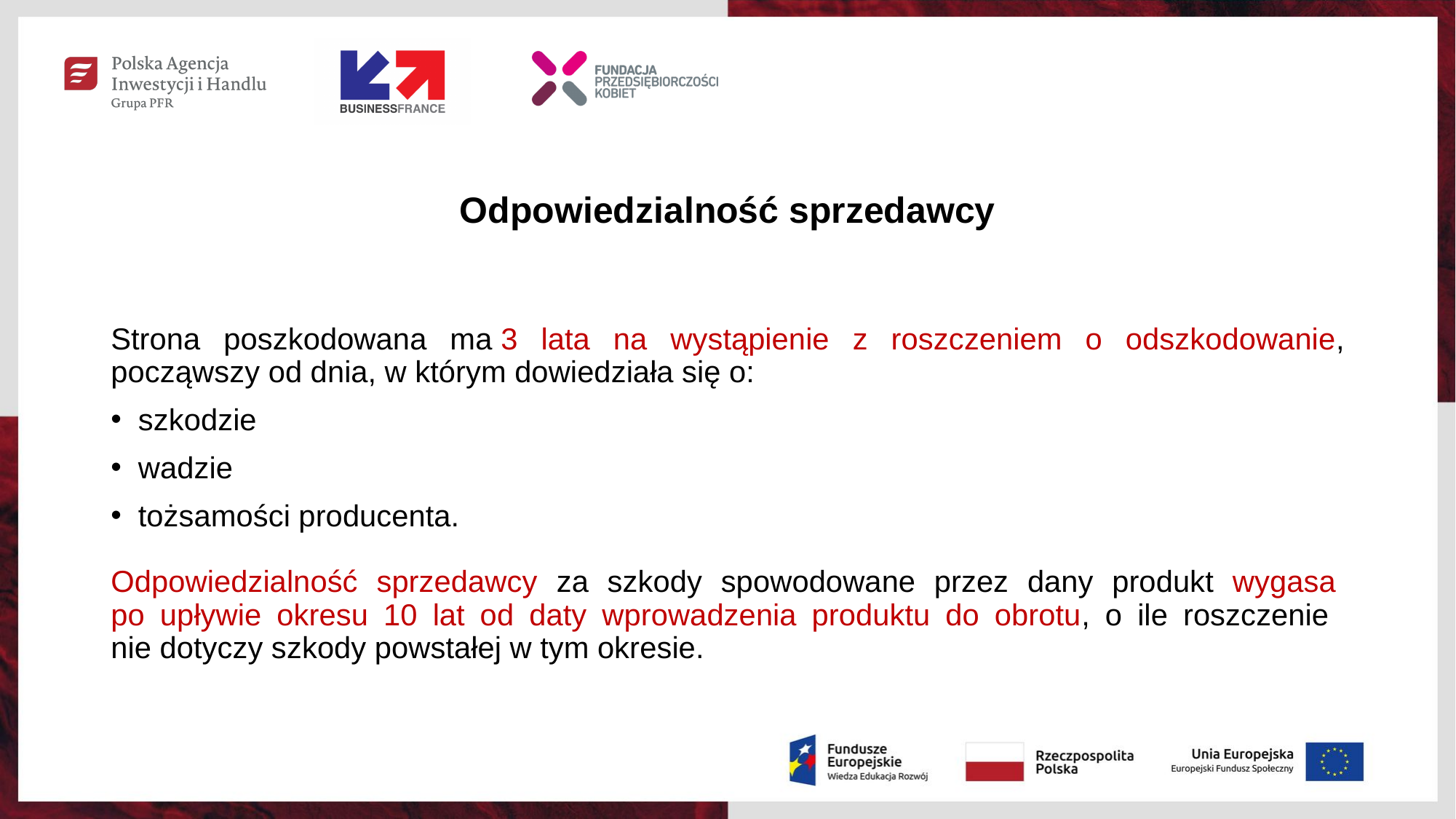

# Odpowiedzialność sprzedawcy
Strona poszkodowana ma 3 lata na wystąpienie z roszczeniem o odszkodowanie, począwszy od dnia, w którym dowiedziała się o:
szkodzie
wadzie
tożsamości producenta.
Odpowiedzialność sprzedawcy za szkody spowodowane przez dany produkt wygasa 
po upływie okresu 10 lat od daty wprowadzenia produktu do obrotu, o ile roszczenie
nie dotyczy szkody powstałej w tym okresie.